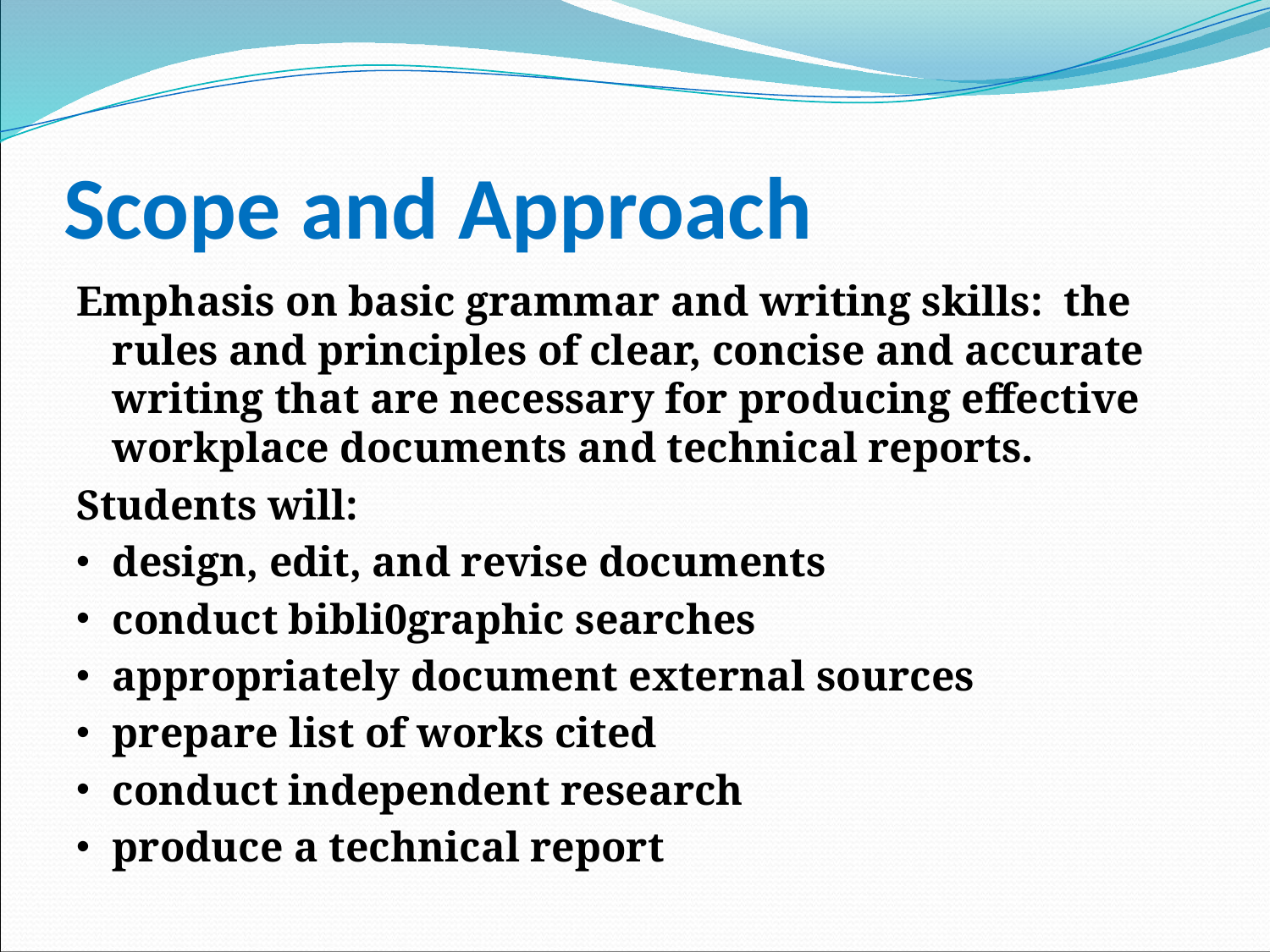

# Scope and Approach
Emphasis on basic grammar and writing skills:  the rules and principles of clear, concise and accurate writing that are necessary for producing effective workplace documents and technical reports.
Students will:
design, edit, and revise documents
conduct bibli0graphic searches
appropriately document external sources
prepare list of works cited
conduct independent research
produce a technical report